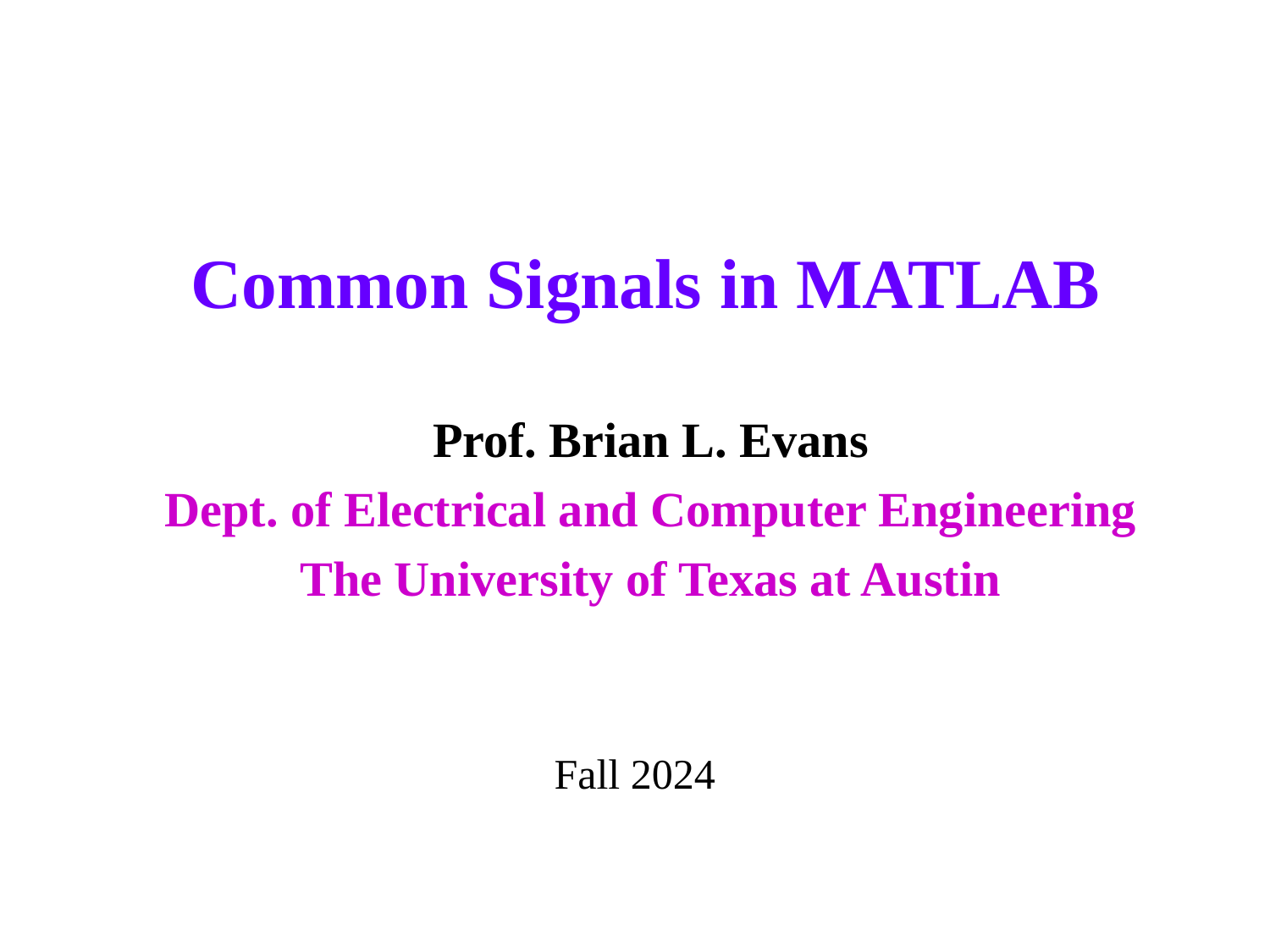

# Common Signals in MATLAB
Prof. Brian L. Evans
Dept. of Electrical and Computer Engineering
The University of Texas at Austin
Fall 2024